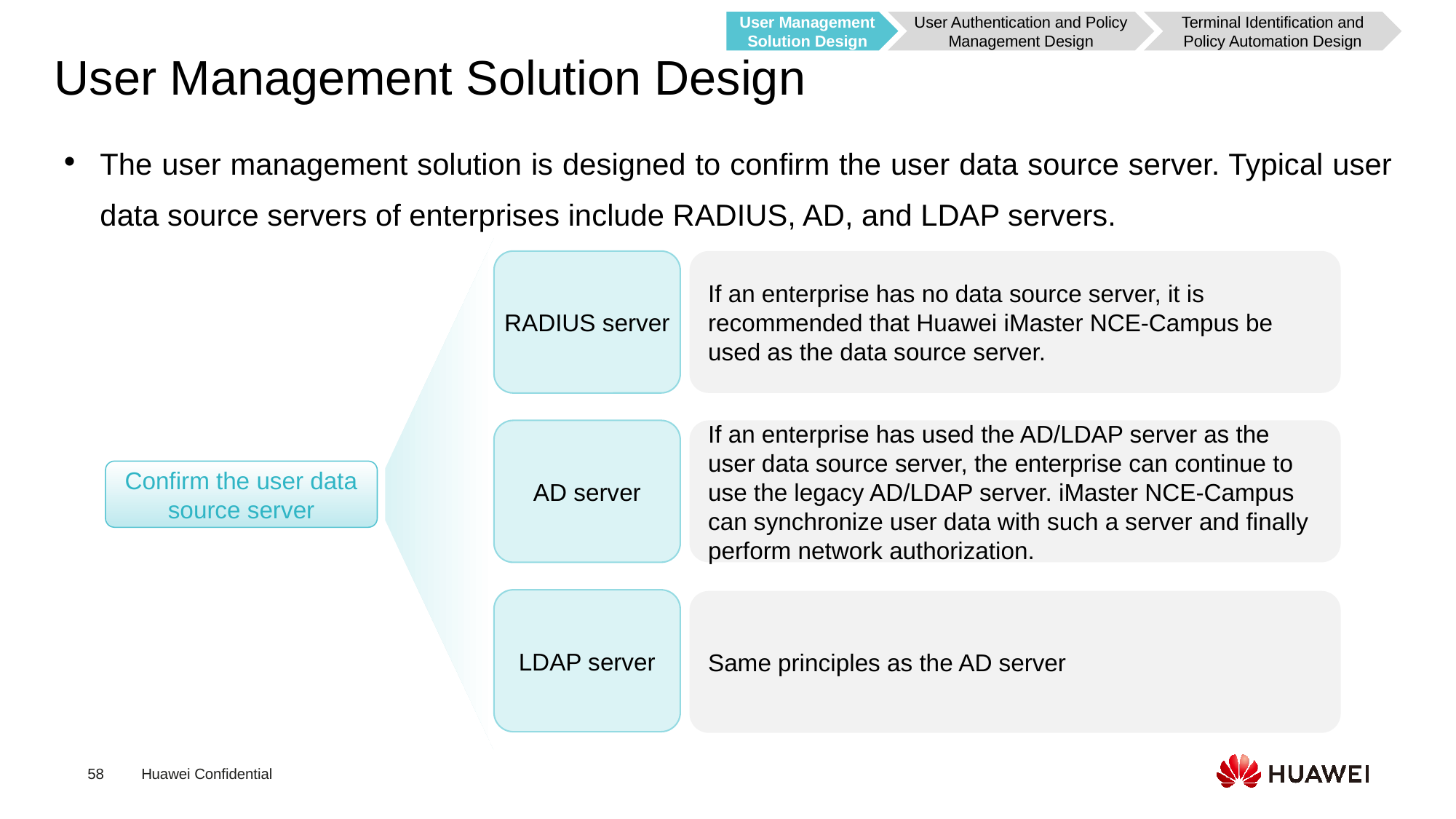

User Management Solution Design
User Authentication and Policy Management Design
Terminal Identification and Policy Automation Design
# User Management Solution Design
The user management solution is designed to confirm the user data source server. Typical user data source servers of enterprises include RADIUS, AD, and LDAP servers.
RADIUS server
If an enterprise has no data source server, it is recommended that Huawei iMaster NCE-Campus be used as the data source server.
AD server
If an enterprise has used the AD/LDAP server as the user data source server, the enterprise can continue to use the legacy AD/LDAP server. iMaster NCE-Campus can synchronize user data with such a server and finally perform network authorization.

Confirm the user data source server
LDAP server
Same principles as the AD server